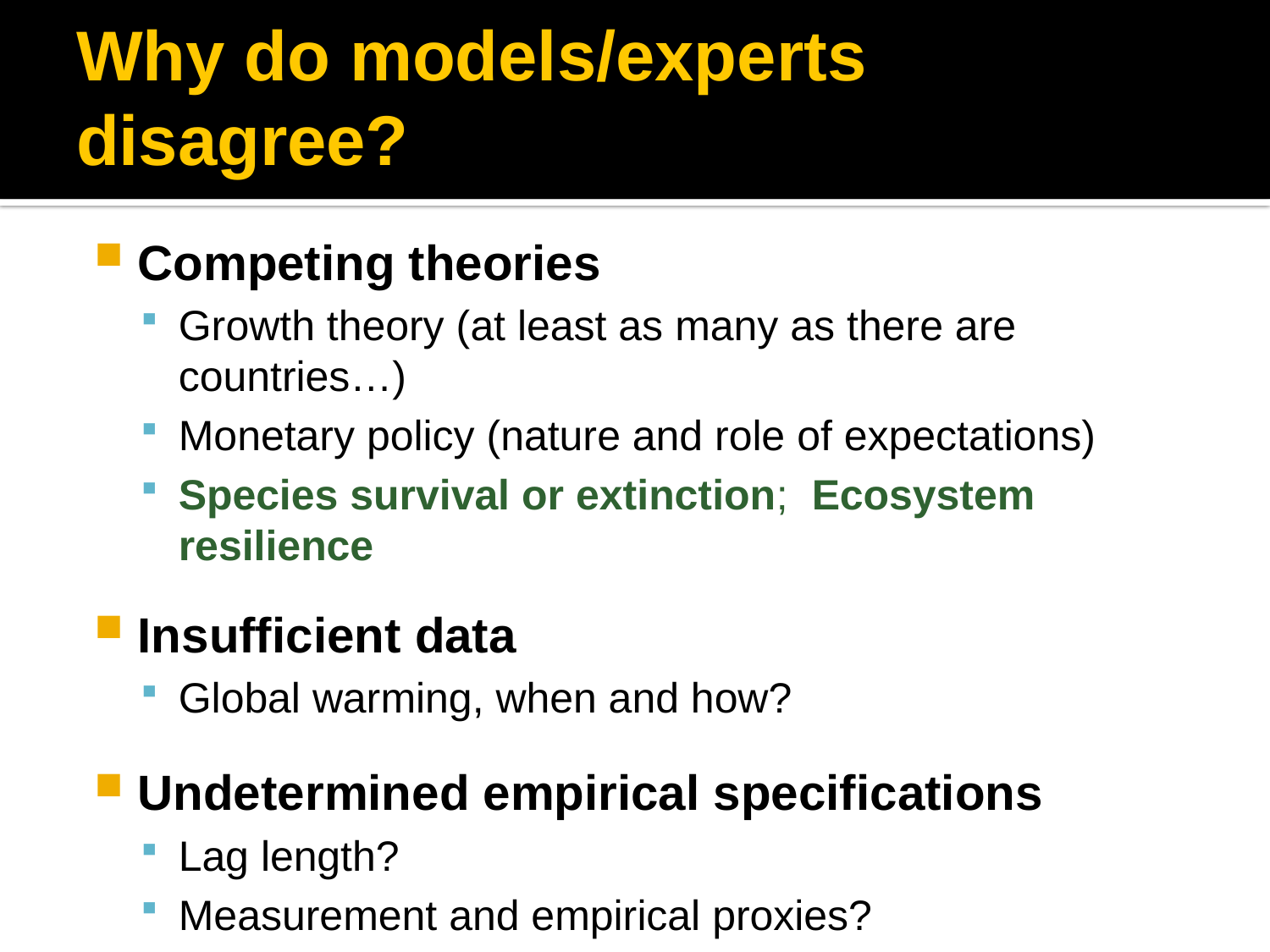

# Why do models/experts disagree?
Competing theories
Growth theory (at least as many as there are countries…)
Monetary policy (nature and role of expectations)
Species survival or extinction;  Ecosystem resilience

Insufficient data
Global warming, when and how?

Undetermined empirical specifications
Lag length?
Measurement and empirical proxies?
Nonlinearities?